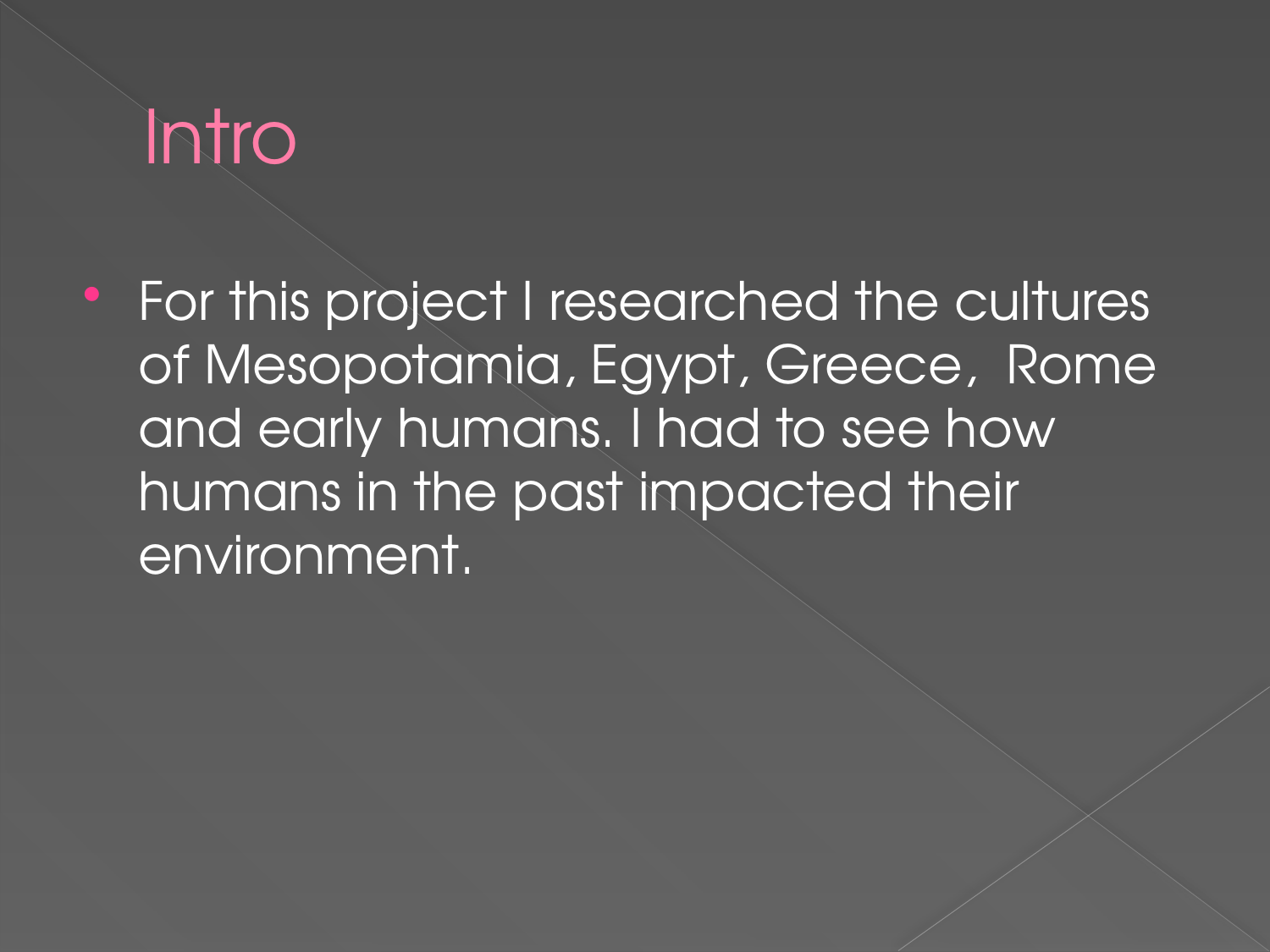

# Intro
For this project I researched the cultures of Mesopotamia, Egypt, Greece,  Rome and early humans. I had to see how humans in the past impacted their environment.